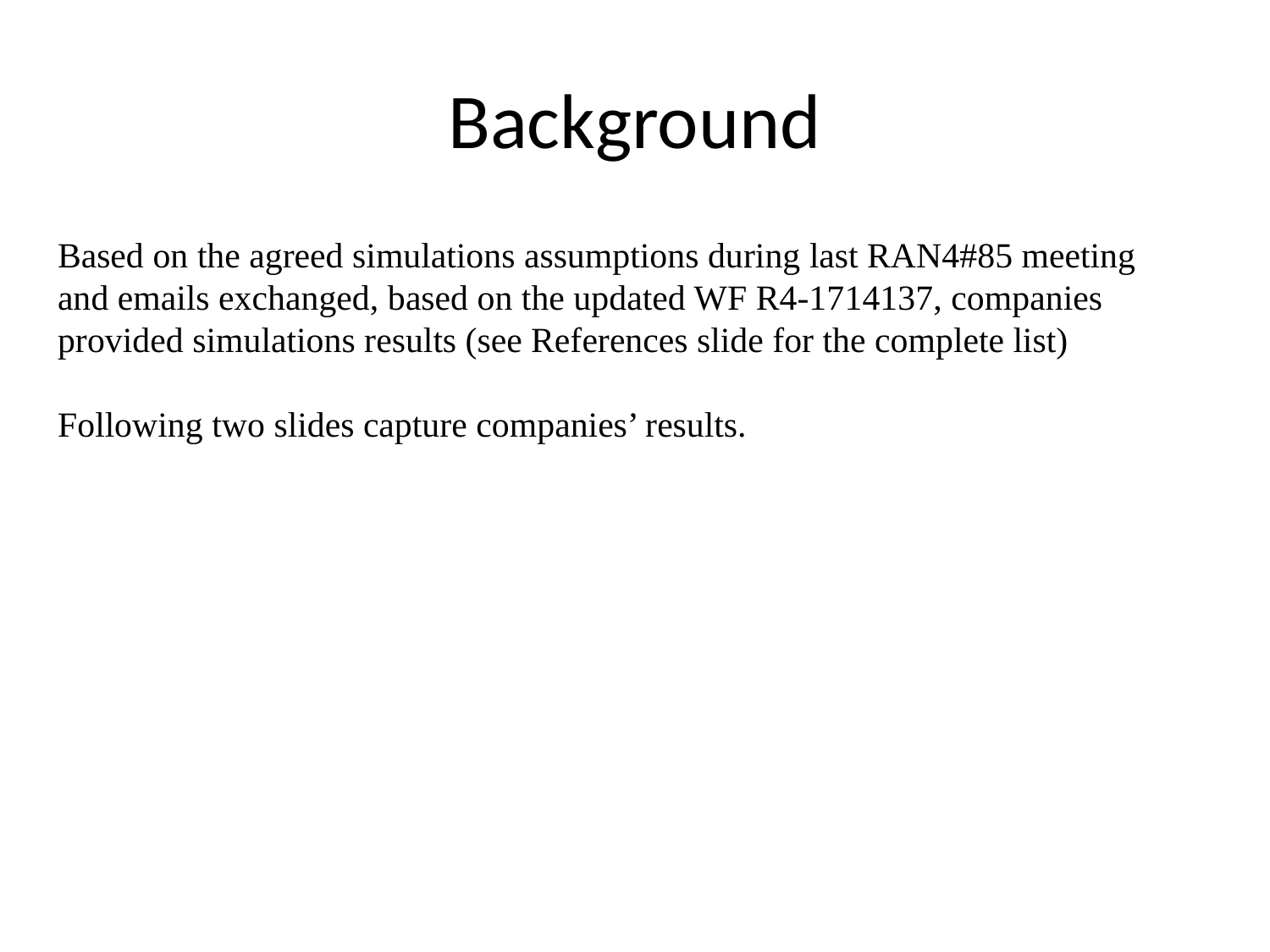

# Background
Based on the agreed simulations assumptions during last RAN4#85 meeting and emails exchanged, based on the updated WF R4-1714137, companies provided simulations results (see References slide for the complete list)

Following two slides capture companies’ results.